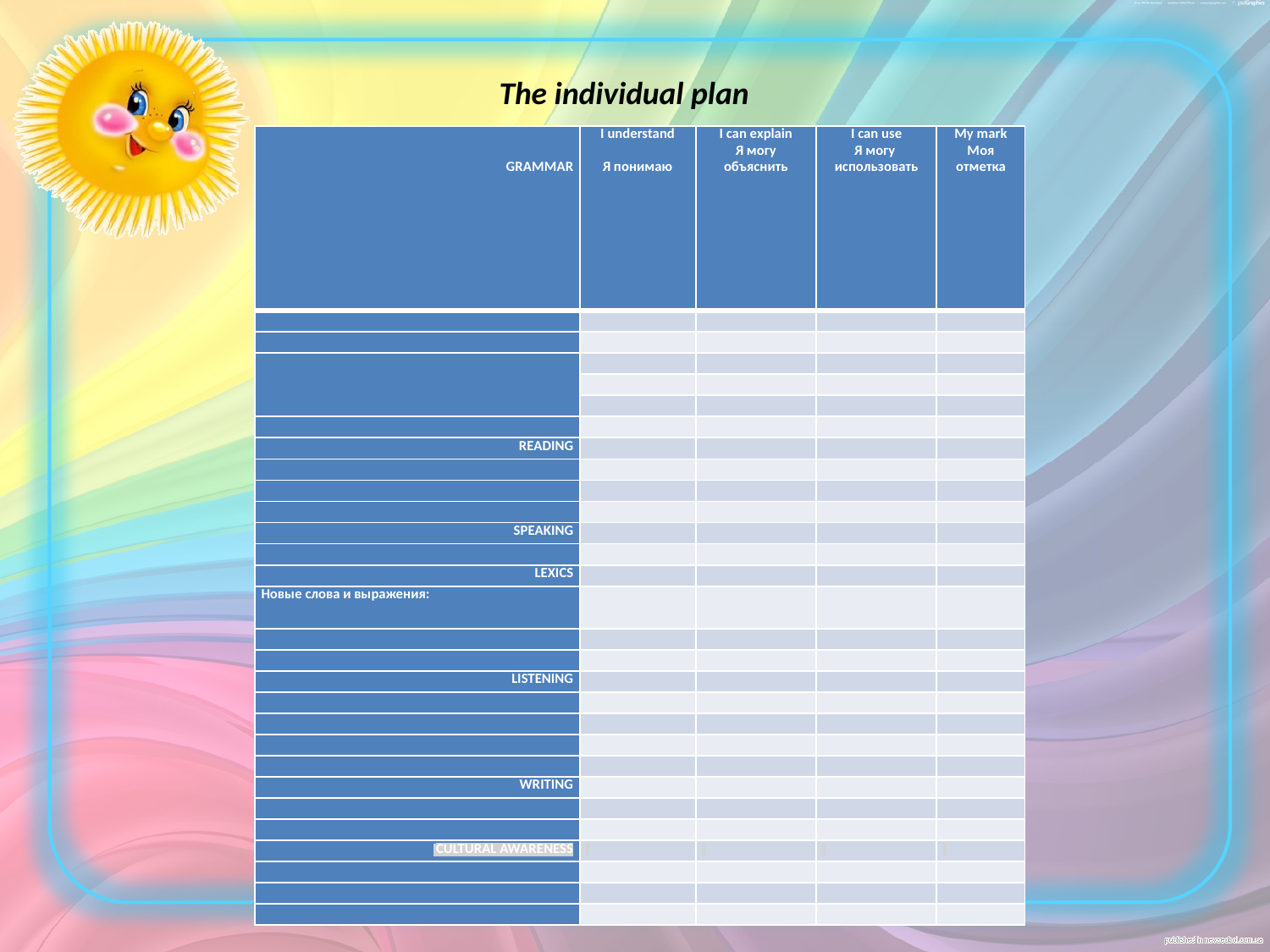

# The individual plan
| GRAMMAR | I understand   Я понимаю | I can explain Я могу объяснить | I can use Я могу использовать | My mark Моя отметка |
| --- | --- | --- | --- | --- |
|  |  |  |  |  |
|  |  |  |  |  |
|  |  |  |  |  |
|  |  |  |  |  |
|  |  |  |  |  |
|  |  |  |  |  |
| READING |  |  |  |  |
|  |  |  |  |  |
|  |  |  |  |  |
|  |  |  |  |  |
| SPEAKING |  |  |  |  |
|  |  |  |  |  |
| LEXICS |  |  |  |  |
| Новые слова и выражения: |  |  |  |  |
|  |  |  |  |  |
|  |  |  |  |  |
| LISTENING |  |  |  |  |
|  |  |  |  |  |
|  |  |  |  |  |
|  |  |  |  |  |
|  |  |  |  |  |
| WRITING |  |  |  |  |
|  |  |  |  |  |
|  |  |  |  |  |
| CULTURAL AWARENESS |  |  |  |  |
|  |  |  |  |  |
|  |  |  |  |  |
|  |  |  |  |  |